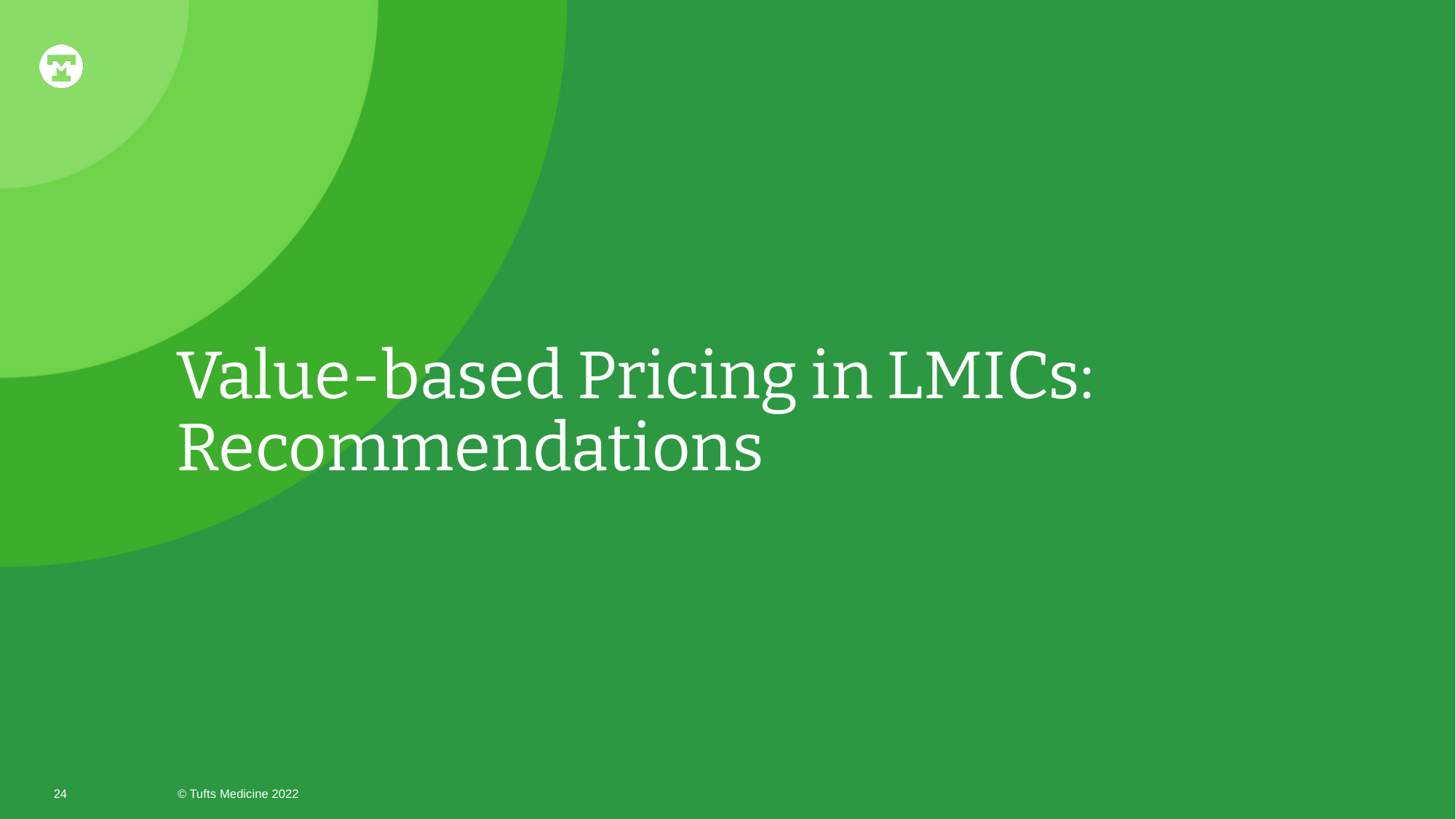

# Value-based Pricing in LMICs: Recommendations
24
© Tufts Medicine 2022